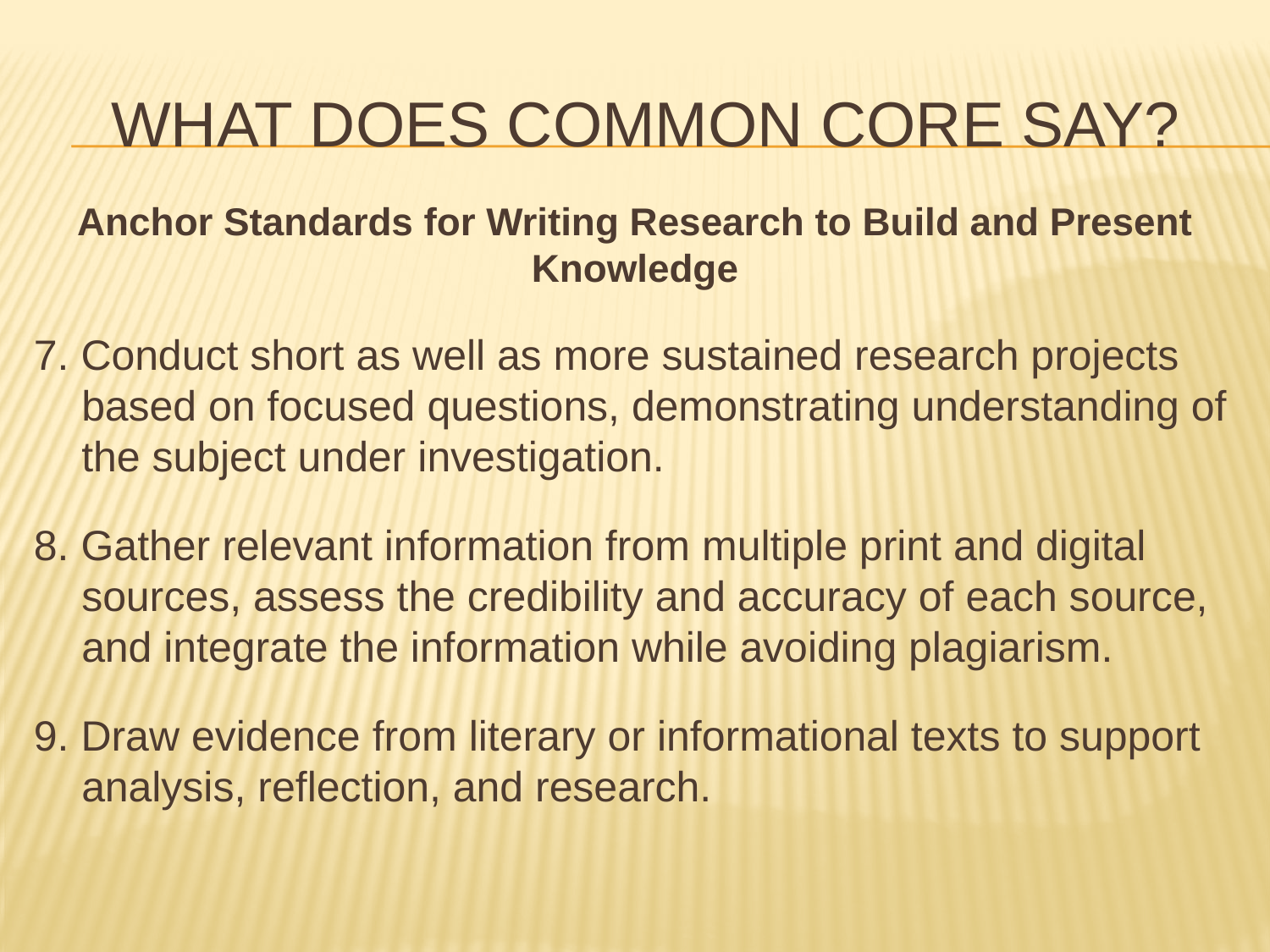

# What Does Common Core Say?
Anchor Standards for Writing Research to Build and Present Knowledge

7. Conduct short as well as more sustained research projects based on focused questions, demonstrating understanding of the subject under investigation.

8. Gather relevant information from multiple print and digital sources, assess the credibility and accuracy of each source, and integrate the information while avoiding plagiarism.

9. Draw evidence from literary or informational texts to support analysis, reflection, and research.